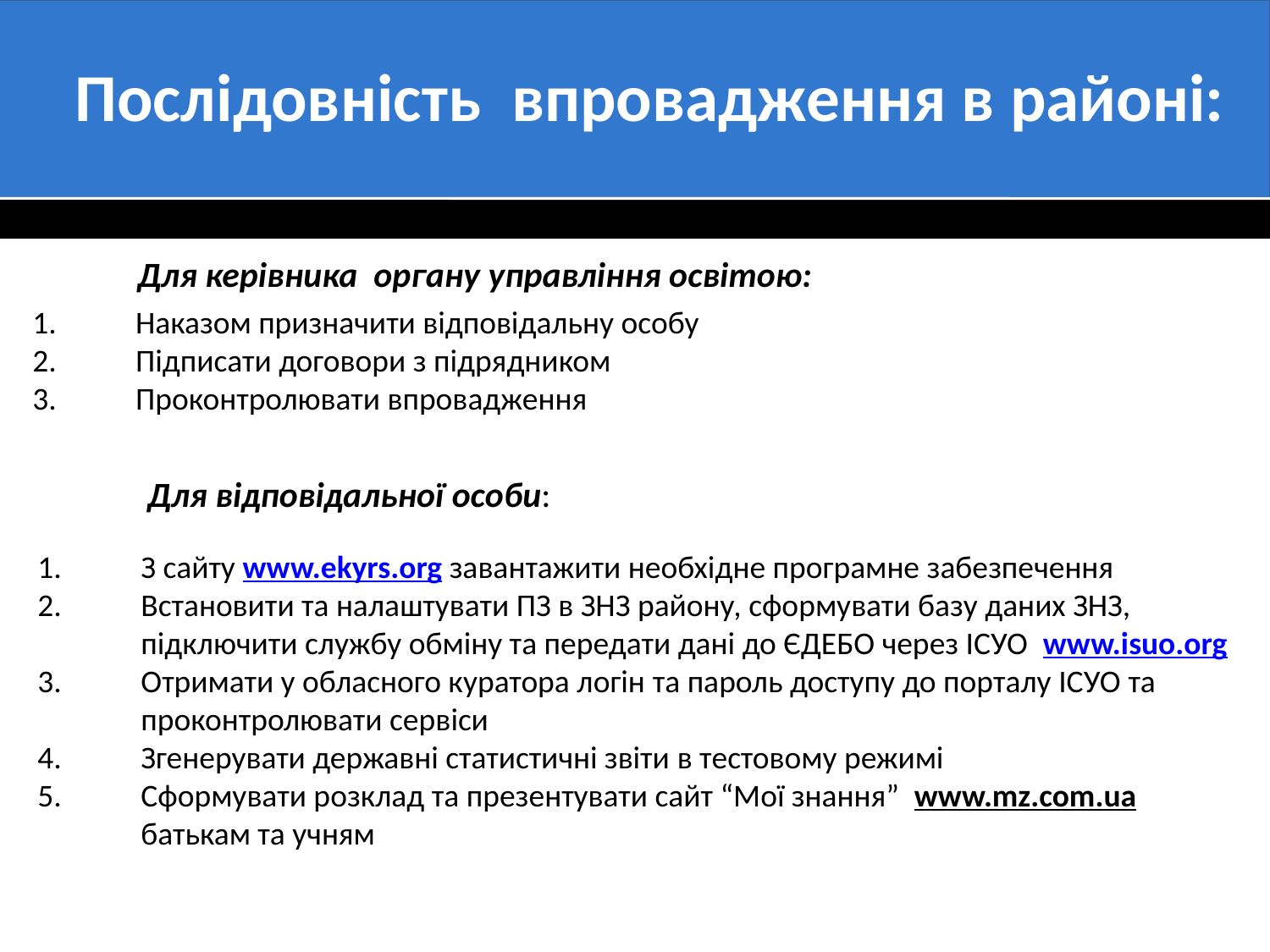

# Послідовність  впровадження в районі:

Для керівника  органу управління освітою:
Наказом призначити відповідальну особу
Підписати договори з підрядником
Проконтролювати впровадження
Для відповідальної особи:
З сайту www.ekyrs.org завантажити необхідне програмне забезпечення
Встановити та налаштувати ПЗ в ЗНЗ району, сформувати базу даних ЗНЗ, підключити службу обміну та передати дані до ЄДЕБО через ІСУО  www.isuo.org
Отримати у обласного куратора логін та пароль доступу до порталу ІСУО та проконтролювати сервіси
Згенерувати державні статистичні звіти в тестовому режимі
Cформувати розклад та презентувати сайт “Мої знання”  www.mz.com.ua батькам та учням